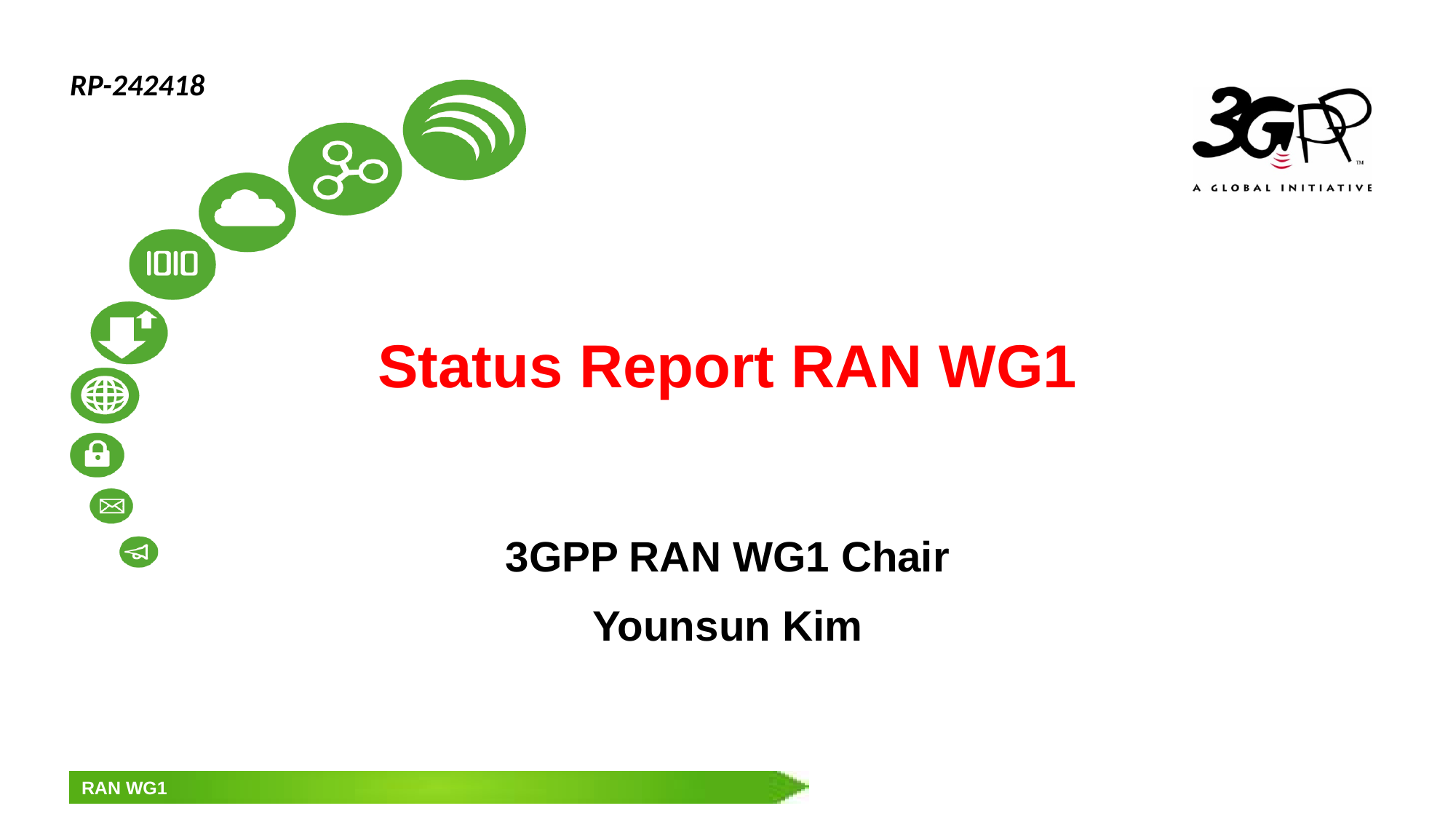

RP-242418
# Status Report RAN WG1
3GPP RAN WG1 Chair
Younsun Kim